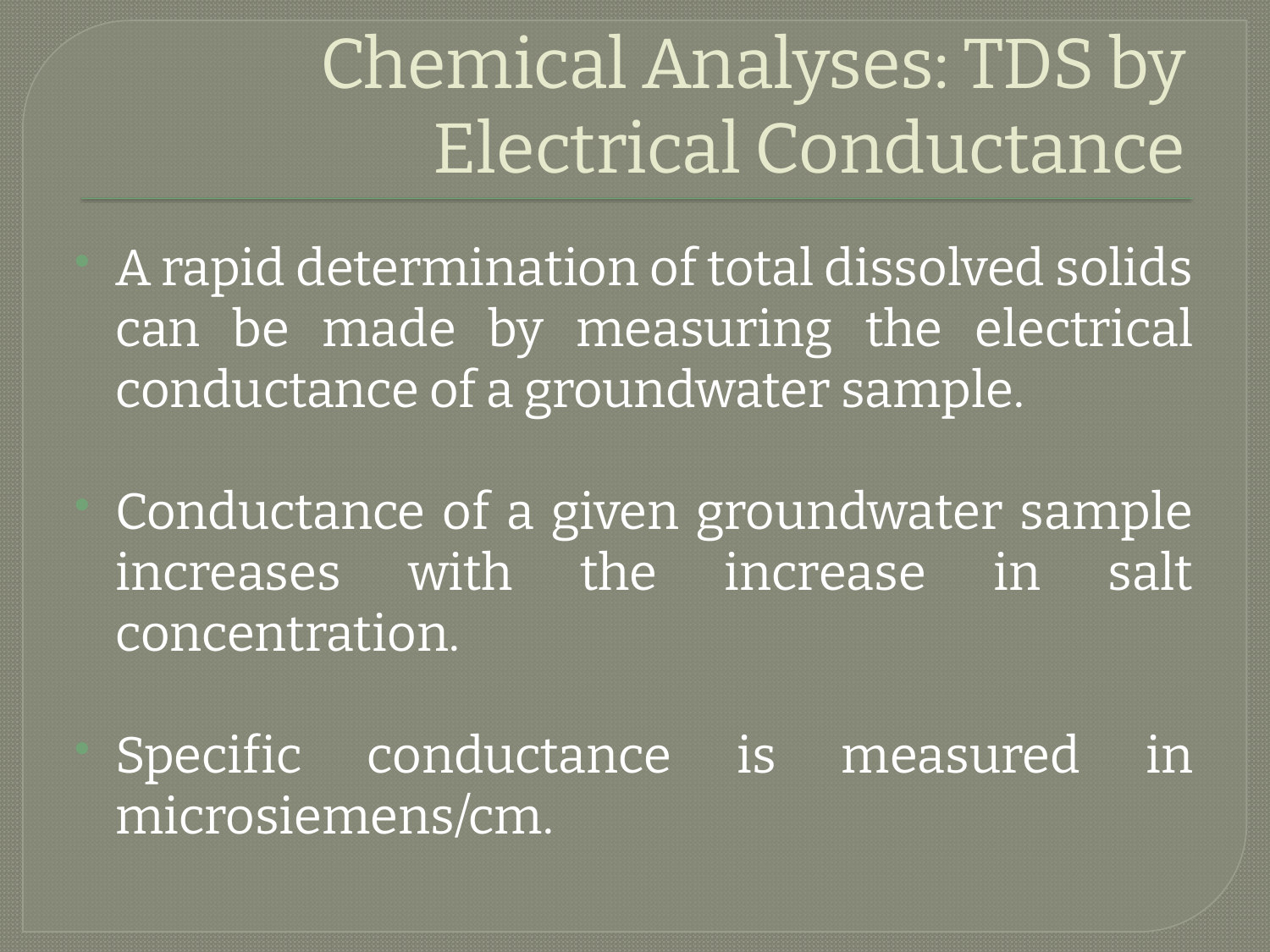

# Chemical Analyses: TDS by Electrical Conductance
A rapid determination of total dissolved solids can be made by measuring the electrical conductance of a groundwater sample.

Conductance of a given groundwater sample increases with the increase in salt concentration.

Specific conductance is measured in microsiemens/cm.